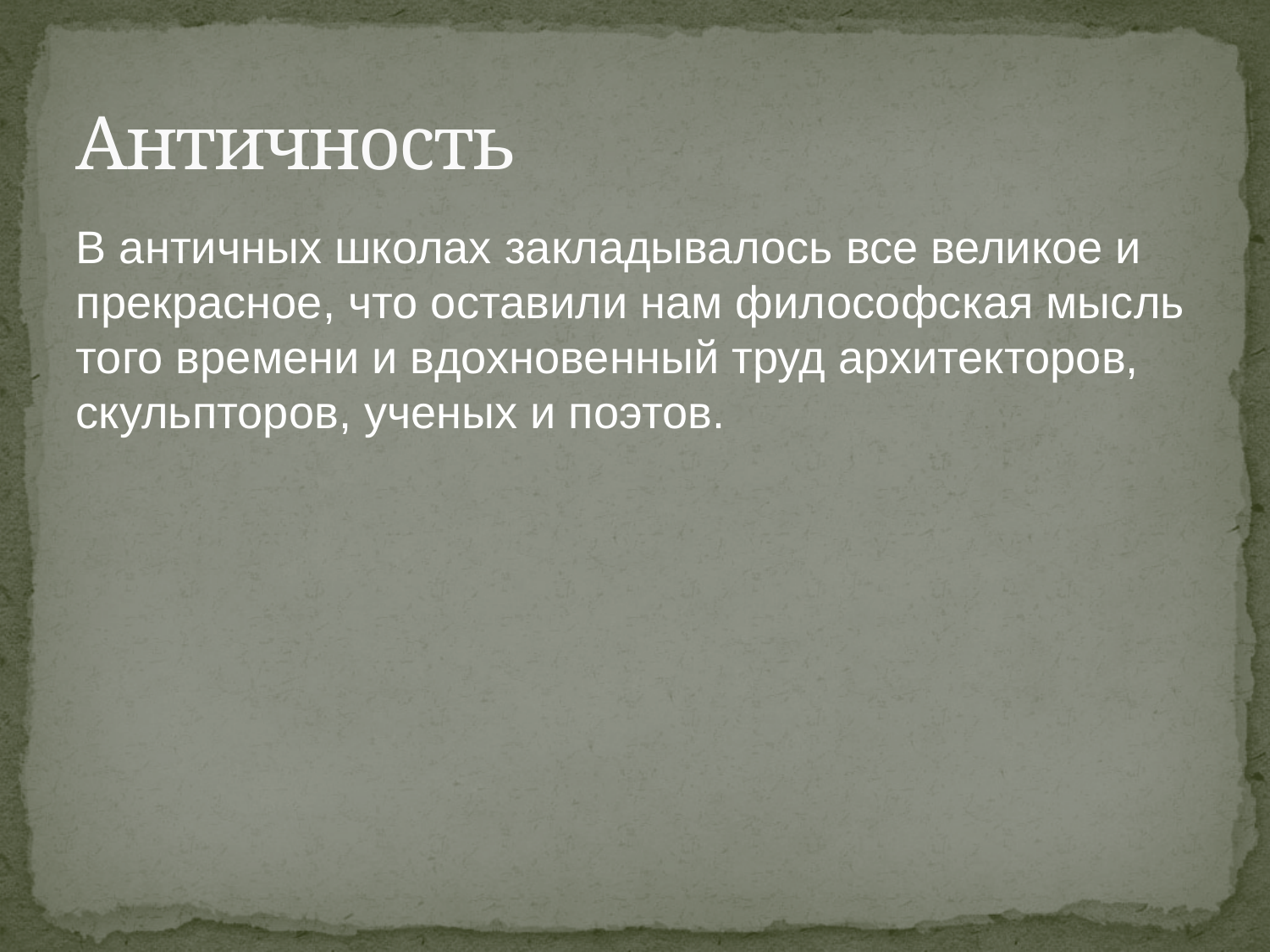

# Античность
В античных школах закладывалось все великое и прекрасное, что оставили нам философская мысль того времени и вдохновенный труд архитекторов, скульпторов, ученых и поэтов.